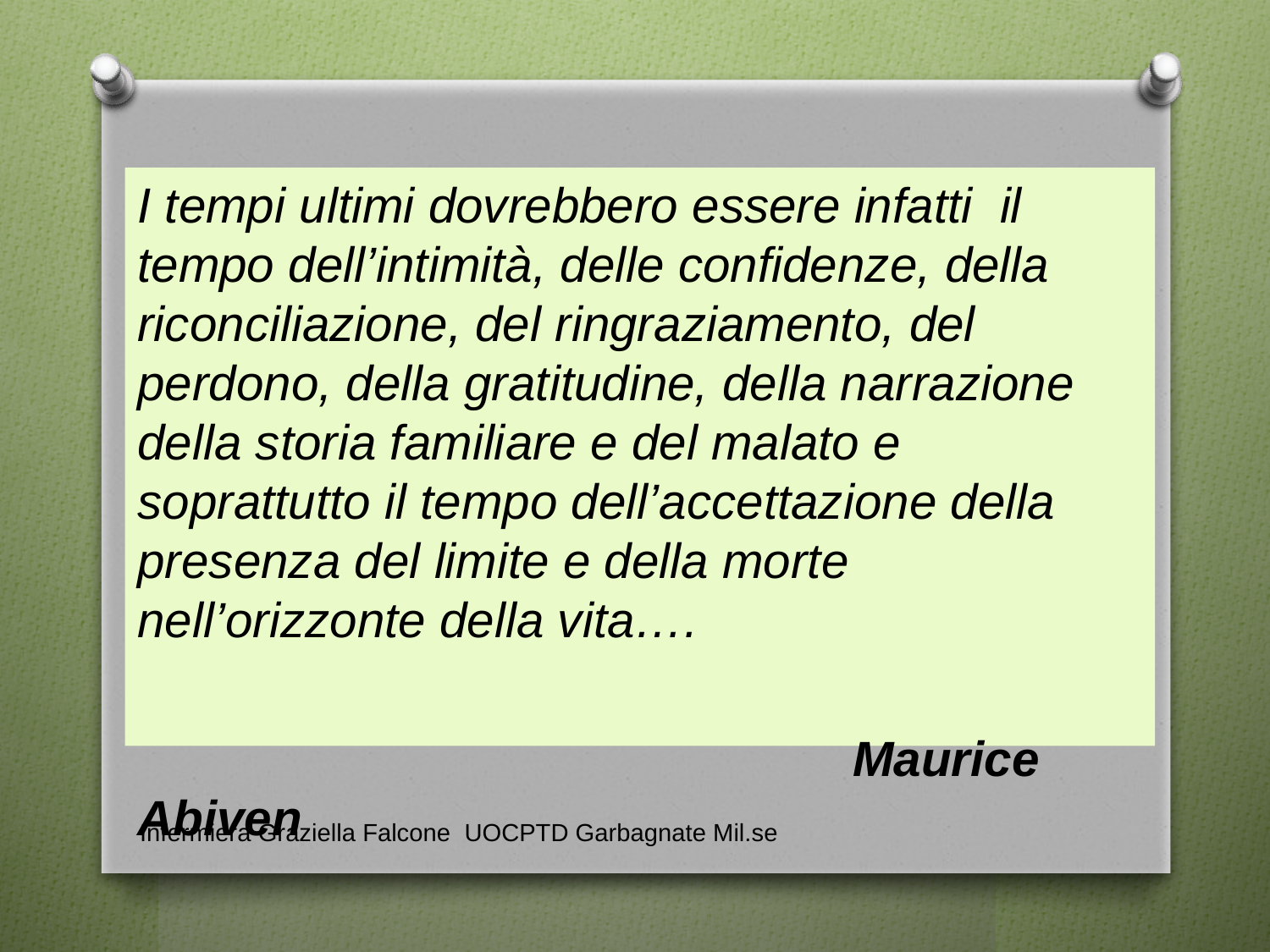

I tempi ultimi dovrebbero essere infatti  il tempo dell’intimità, delle confidenze, della riconciliazione, del ringraziamento, del perdono, della gratitudine, della narrazione della storia familiare e del malato e soprattutto il tempo dell’accettazione della presenza del limite e della morte nell’orizzonte della vita….

                                                    Maurice Abiven

Infermiera Graziella Falcone  UOCPTD Garbagnate Mil.se